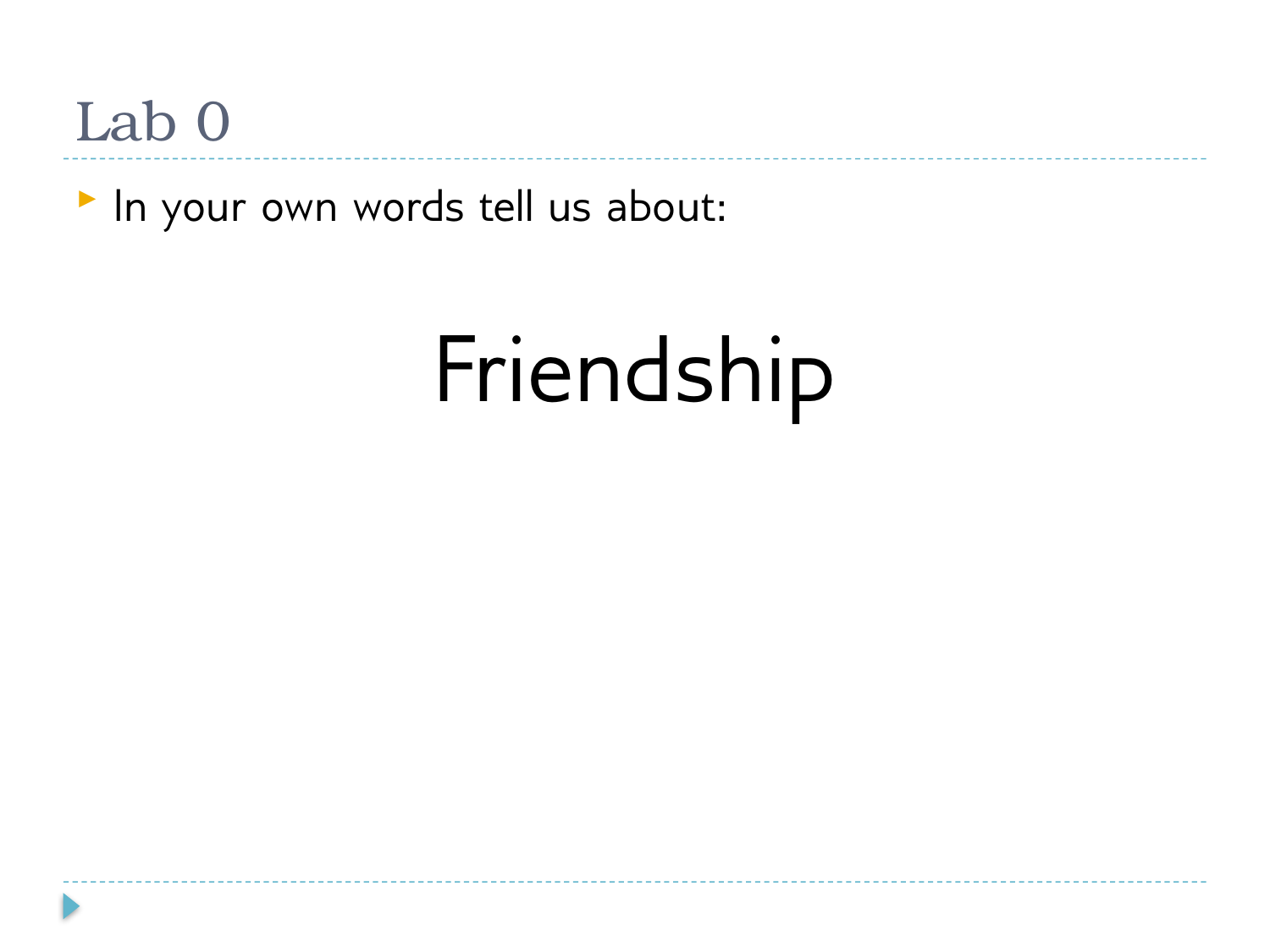

# Lab 0
In your own words tell us about:

Friendship